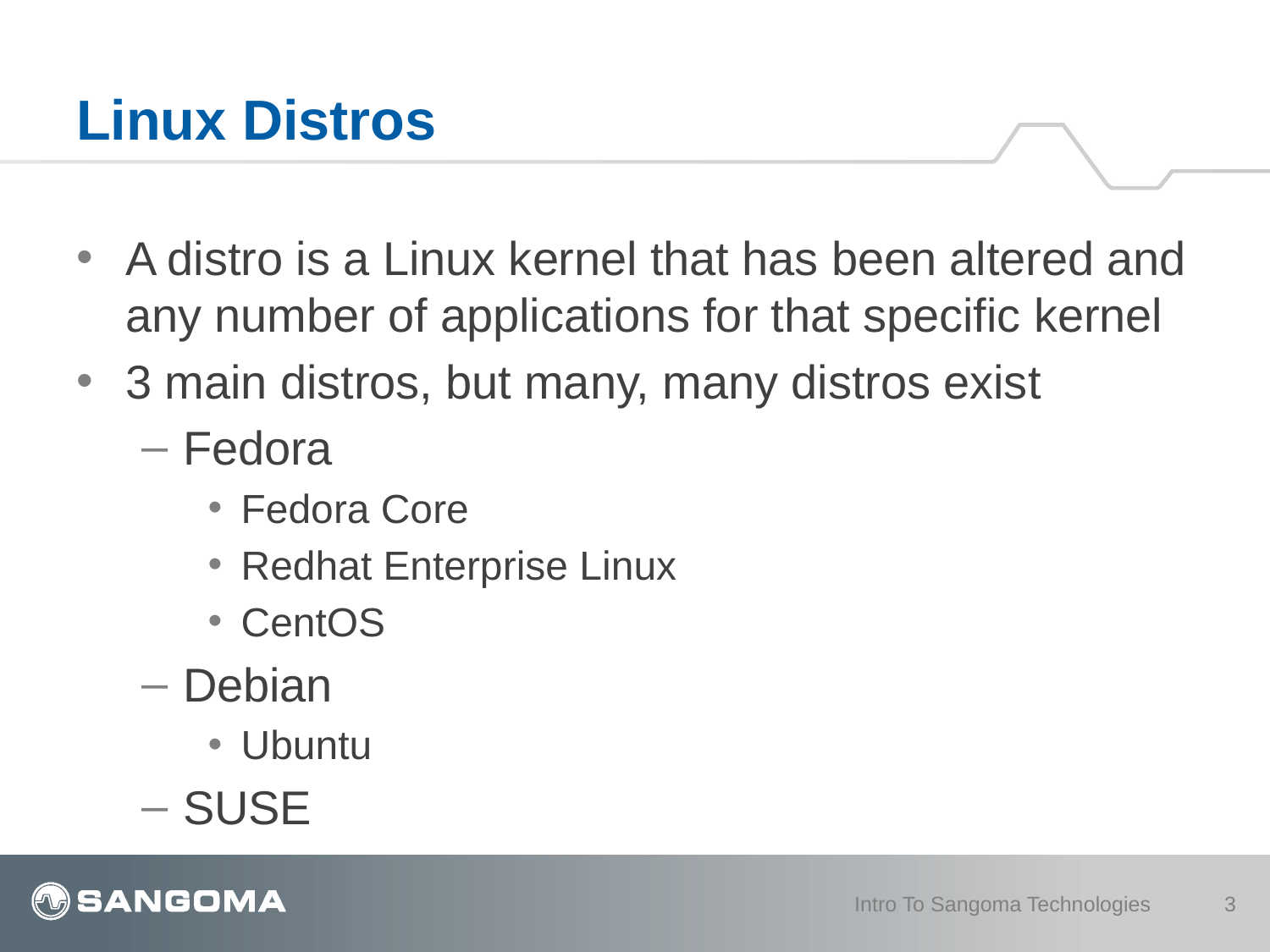

# Linux Distros
A distro is a Linux kernel that has been altered and any number of applications for that specific kernel
3 main distros, but many, many distros exist
Fedora
Fedora Core
Redhat Enterprise Linux
CentOS
Debian
Ubuntu
SUSE

Intro To Sangoma Technologies
3